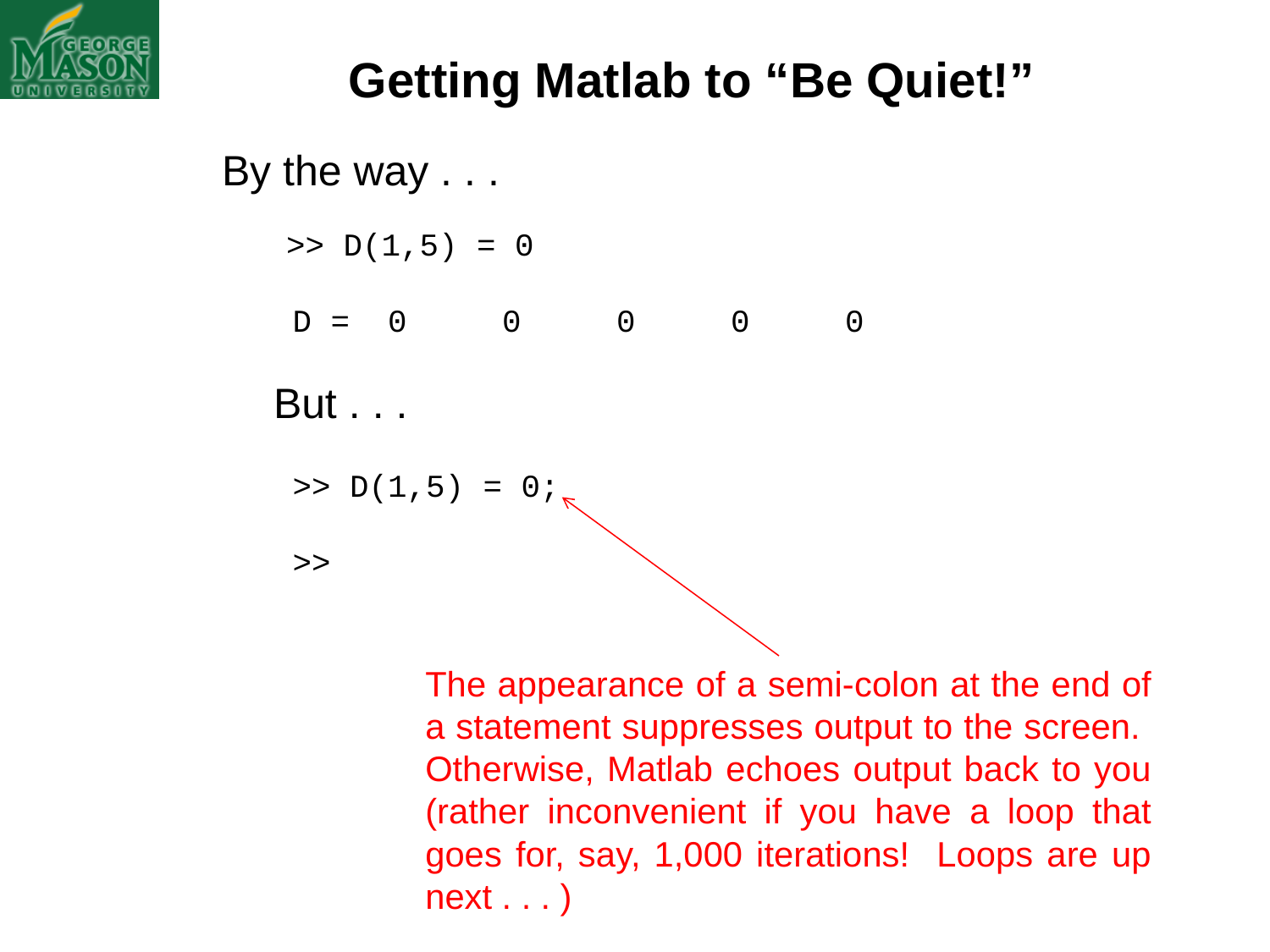

Getting Matlab to “Be Quiet!”
 By the way . . .

    >> D(1,5) = 0

 D =  0     0     0     0     0

But . . .

 >> D(1,5) = 0;

 >>
The appearance of a semi-colon at the end of a statement suppresses output to the screen.  Otherwise, Matlab echoes output back to you (rather inconvenient if you have a loop that goes for, say, 1,000 iterations!  Loops are up next . . . )